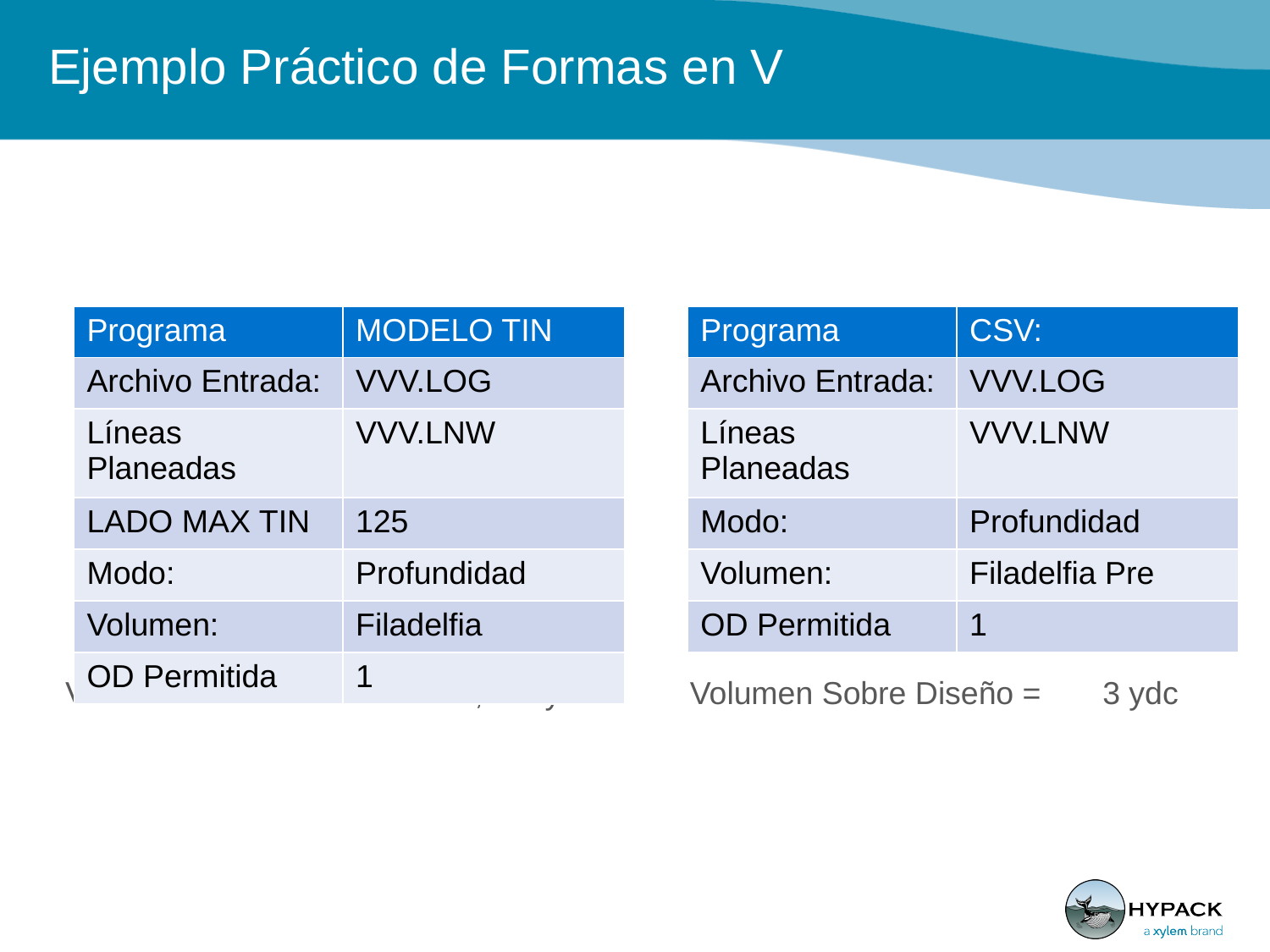

# Ejemplo Práctico de Formas en V
| Programa | MODELO TIN |
| --- | --- |
| Archivo Entrada: | VVV.LOG |
| Líneas Planeadas | VVV.LNW |
| LADO MAX TIN | 125 |
| Modo: | Profundidad |
| Volumen: | Filadelfia |
| OD Permitida | 1 |
| Programa | CSV: |
| --- | --- |
| Archivo Entrada: | VVV.LOG |
| Líneas Planeadas | VVV.LNW |
| Modo: | Profundidad |
| Volumen: | Filadelfia Pre |
| OD Permitida | 1 |
Volumen Sobre Diseño =
1,947 ydc
Volumen Sobre Diseño =
3 ydc